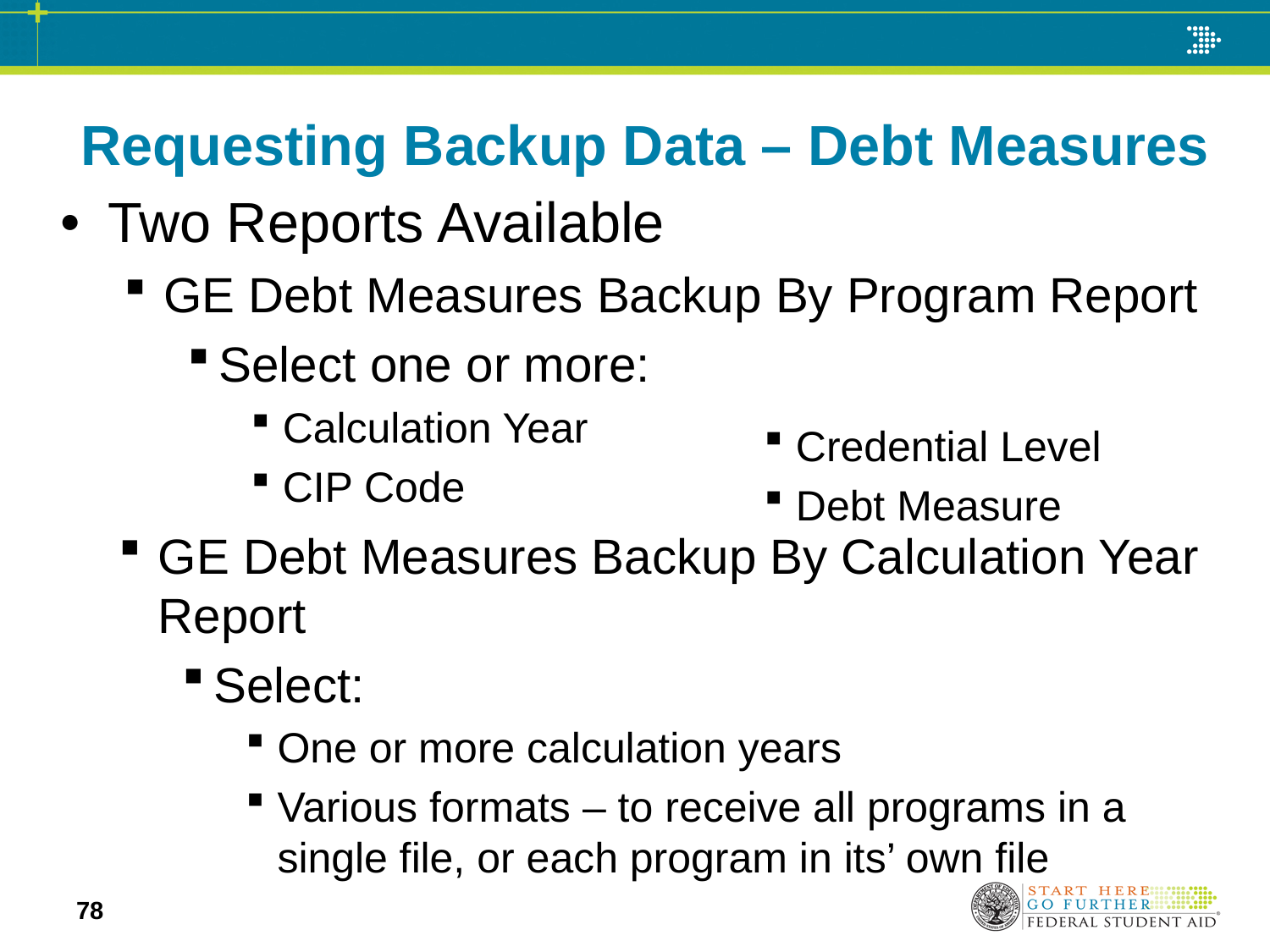

# Requesting Backup Data – Debt Measures
Two Reports Available
GE Debt Measures Backup By Program Report
Select one or more:
Calculation Year
CIP Code

Credential Level
Debt Measure
GE Debt Measures Backup By Calculation Year Report
Select:
One or more calculation years
Various formats – to receive all programs in a single file, or each program in its’ own file

78